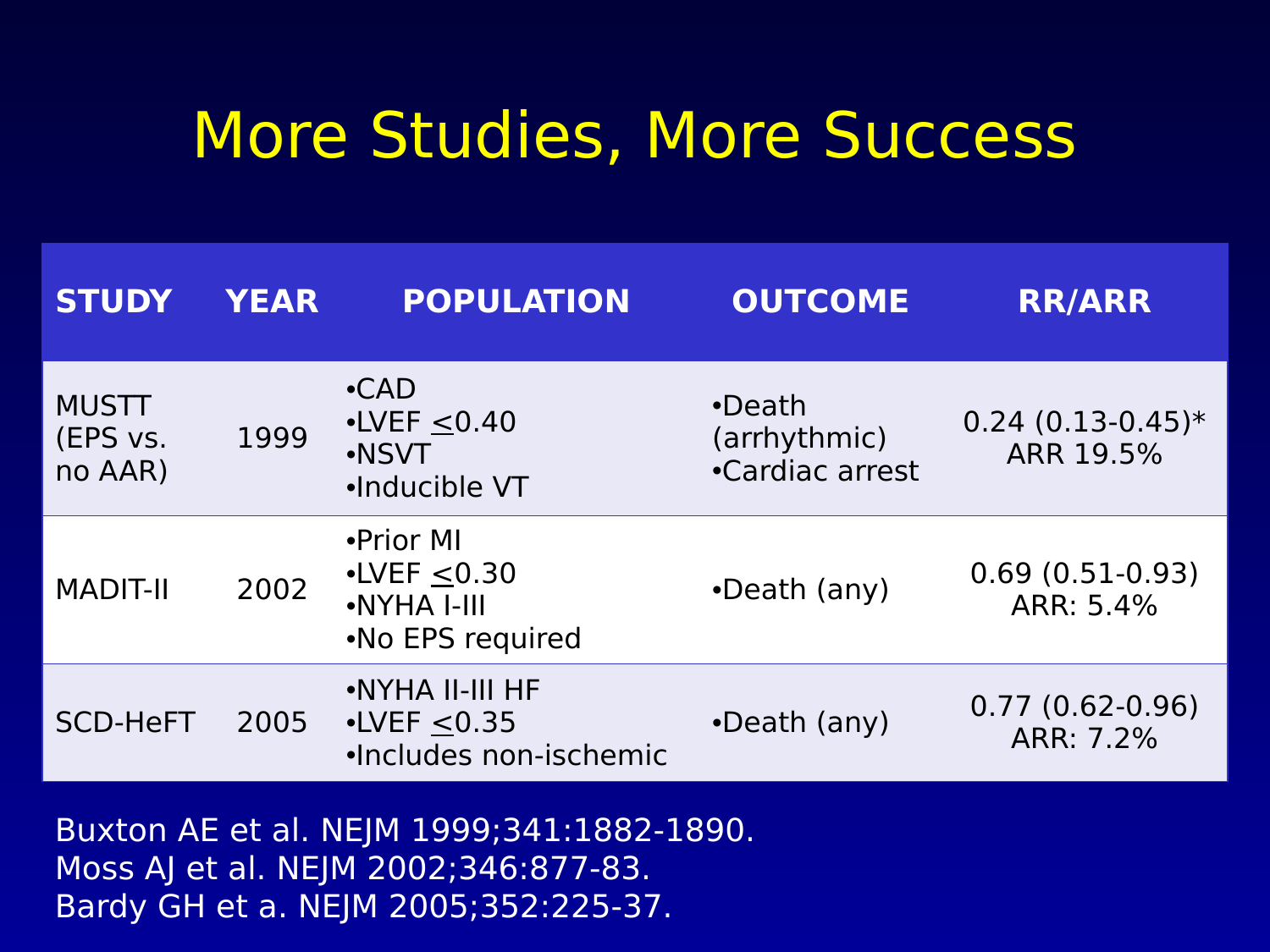

# More Studies, More Success
| STUDY | YEAR | POPULATION | OUTCOME | RR/ARR |
| --- | --- | --- | --- | --- |
| MUSTT (EPS vs. no AAR) | 1999 | CAD LVEF <0.40 NSVT Inducible VT | Death (arrhythmic) Cardiac arrest | 0.24 (0.13-0.45)\* ARR 19.5% |
| MADIT-II | 2002 | Prior MI LVEF <0.30 NYHA I-III No EPS required | Death (any) | 0.69 (0.51-0.93) ARR: 5.4% |
| SCD-HeFT | 2005 | NYHA II-III HF LVEF <0.35 Includes non-ischemic | Death (any) | 0.77 (0.62-0.96) ARR: 7.2% |
Buxton AE et al. NEJM 1999;341:1882-1890.
Moss AJ et al. NEJM 2002;346:877-83.
Bardy GH et a. NEJM 2005;352:225-37.